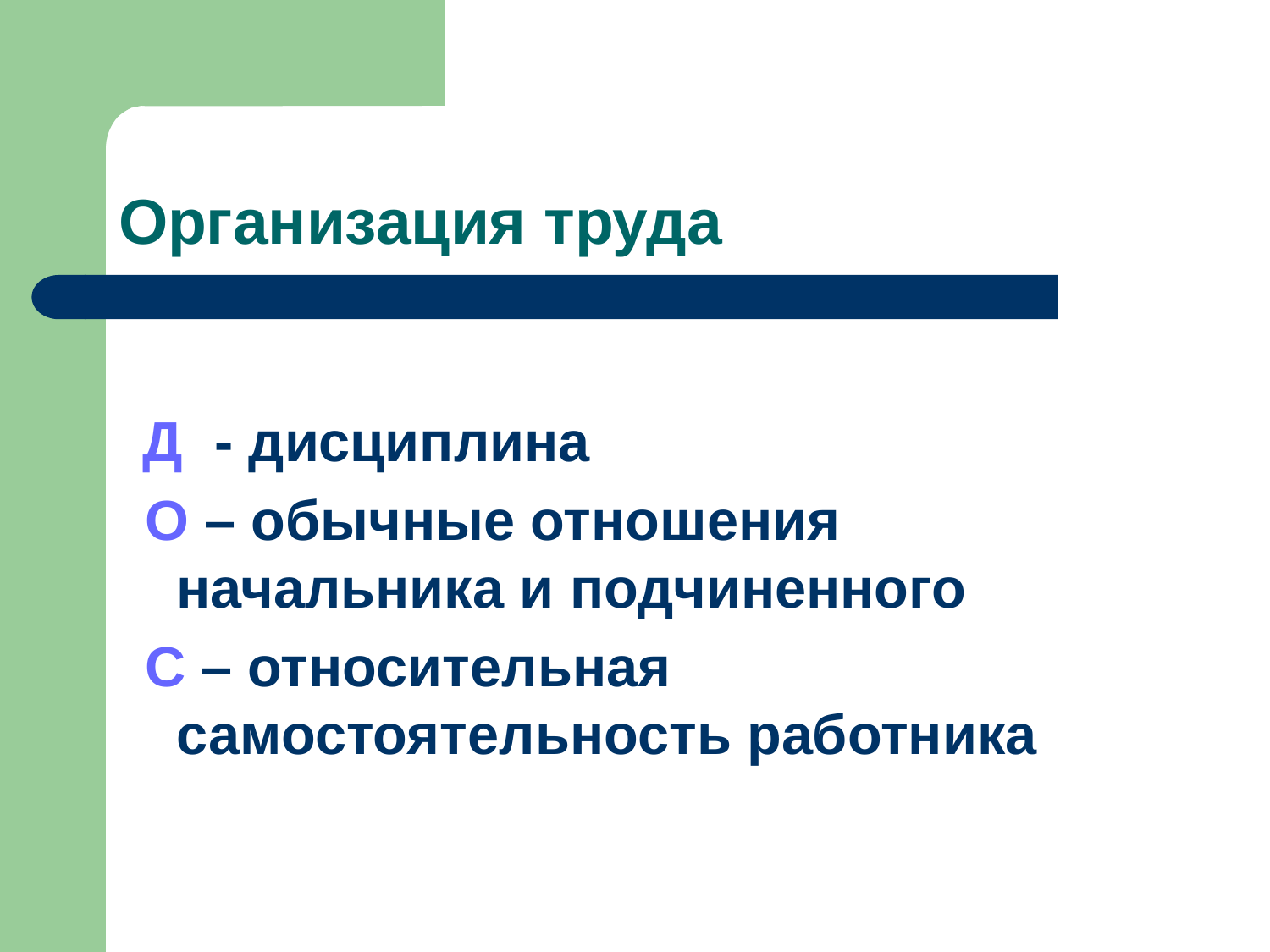

# Организация труда

 Д  - дисциплина
 О – обычные отношения начальника и подчиненного
 С – относительная самостоятельность работника